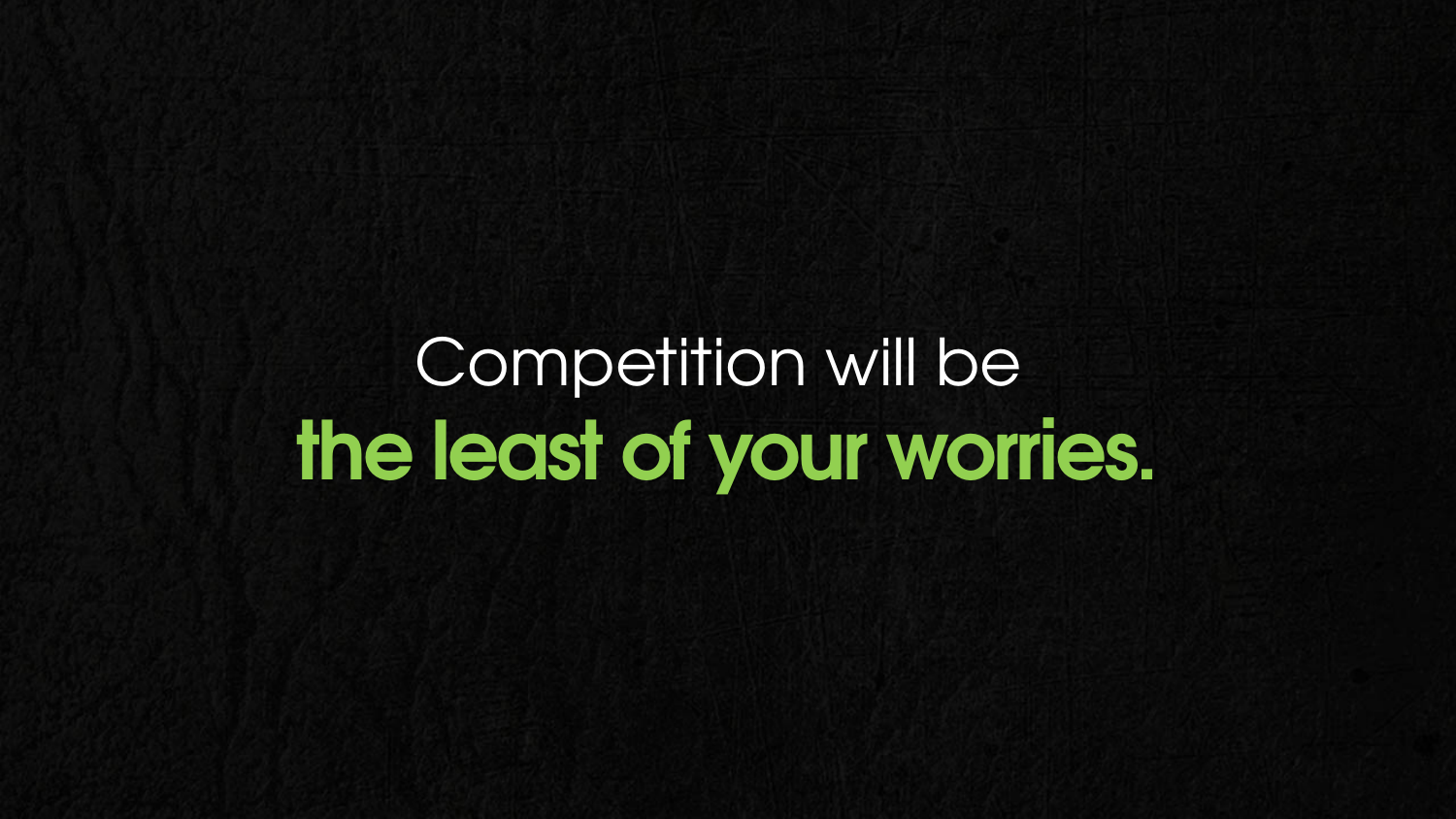

Competition will be
the least of your worries.